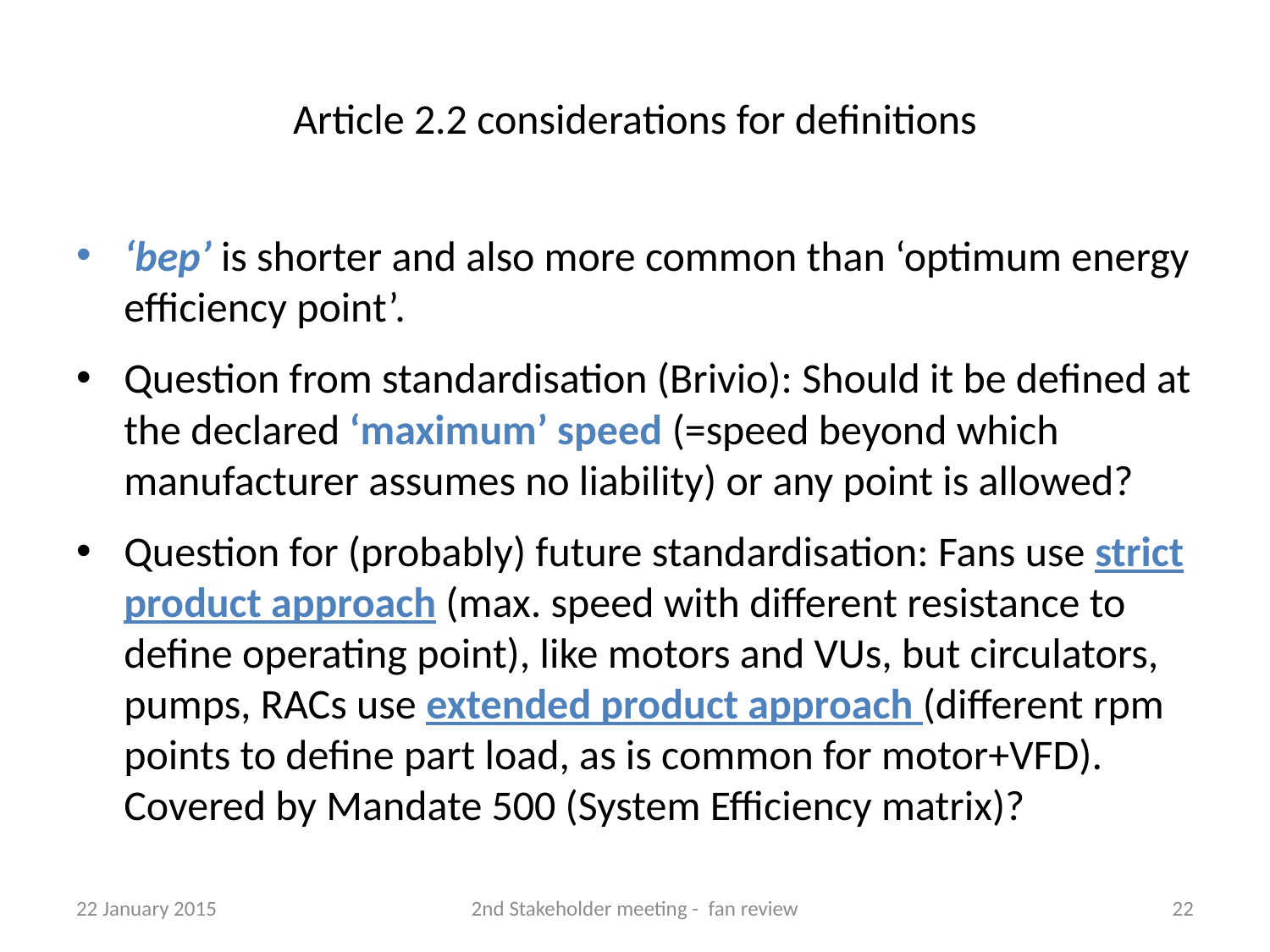

# Article 2.2 considerations for definitions
‘bep’ is shorter and also more common than ‘optimum energy efficiency point’.
Question from standardisation (Brivio): Should it be defined at the declared ‘maximum’ speed (=speed beyond which manufacturer assumes no liability) or any point is allowed?
Question for (probably) future standardisation: Fans use strict product approach (max. speed with different resistance to define operating point), like motors and VUs, but circulators, pumps, RACs use extended product approach (different rpm points to define part load, as is common for motor+VFD).  Covered by Mandate 500 (System Efficiency matrix)?

22 January 2015
2nd Stakeholder meeting -  fan review
22